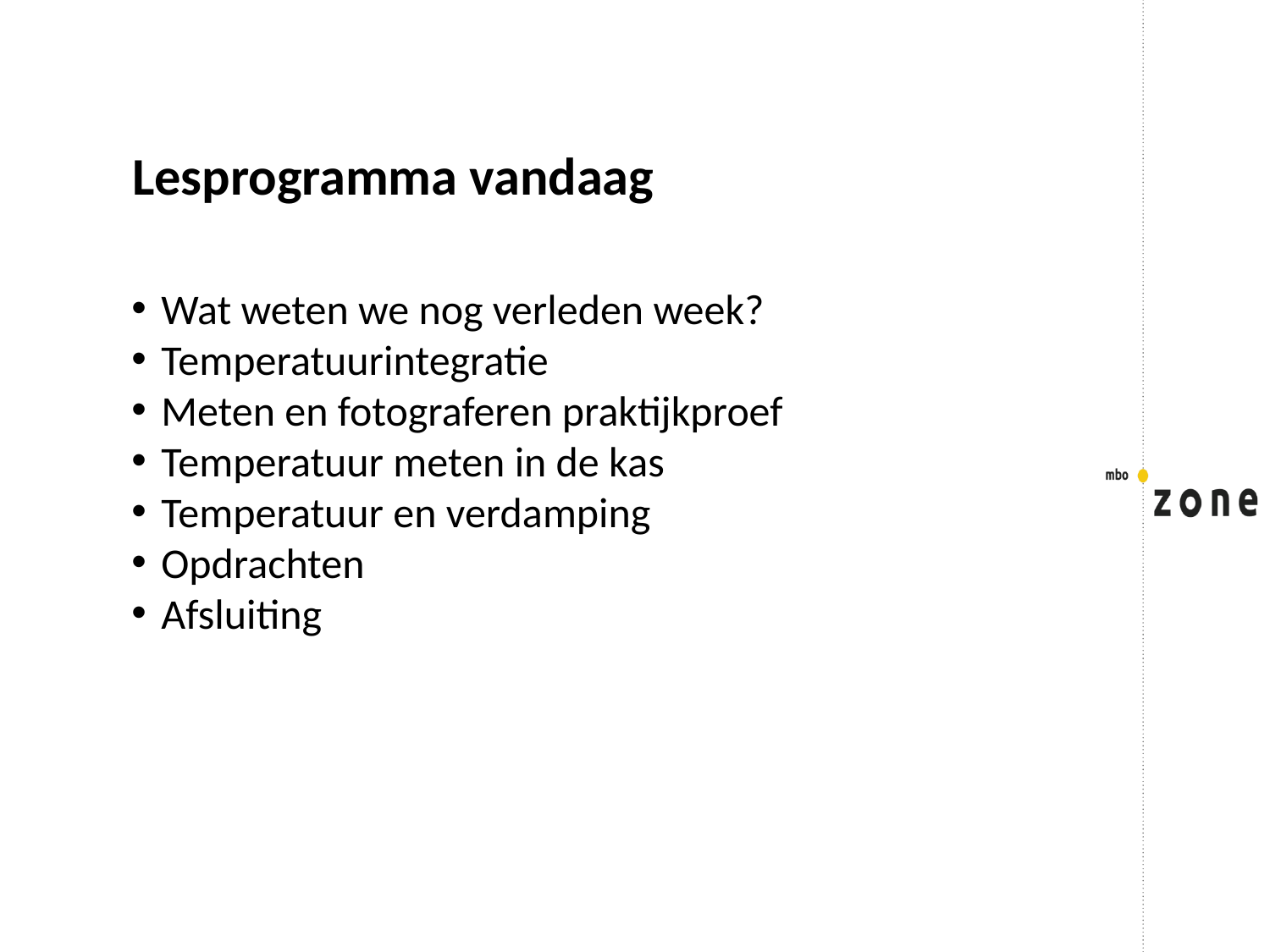

Lesprogramma vandaag
Wat weten we nog verleden week?
Temperatuurintegratie
Meten en fotograferen praktijkproef
Temperatuur meten in de kas
Temperatuur en verdamping
Opdrachten
Afsluiting